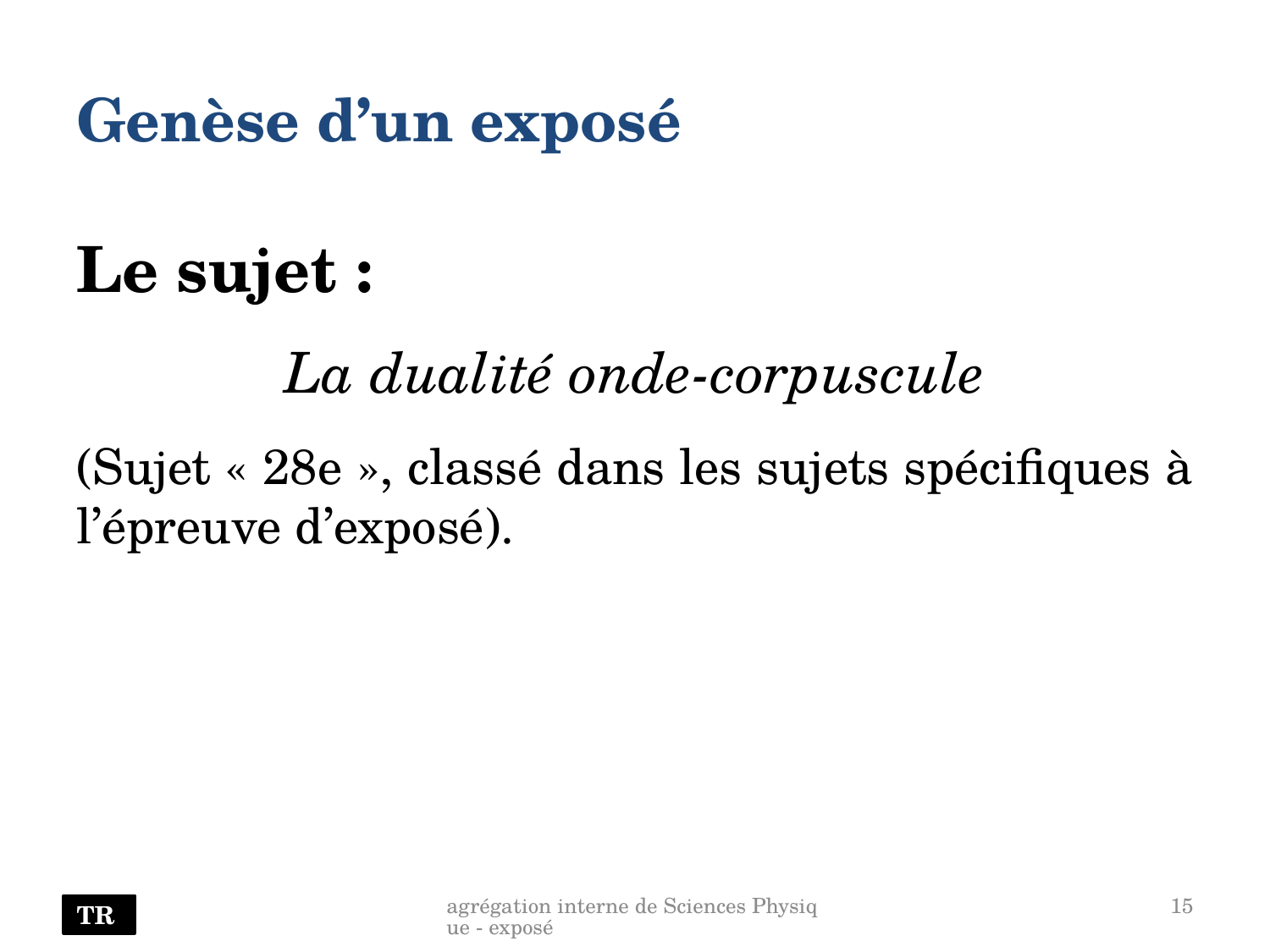

# Genèse d’un exposé
Le sujet :
La dualité onde-corpuscule
(Sujet « 28e », classé dans les sujets spécifiques à l’épreuve d’exposé).

agrégation interne de Sciences Physique - exposé
15
TR